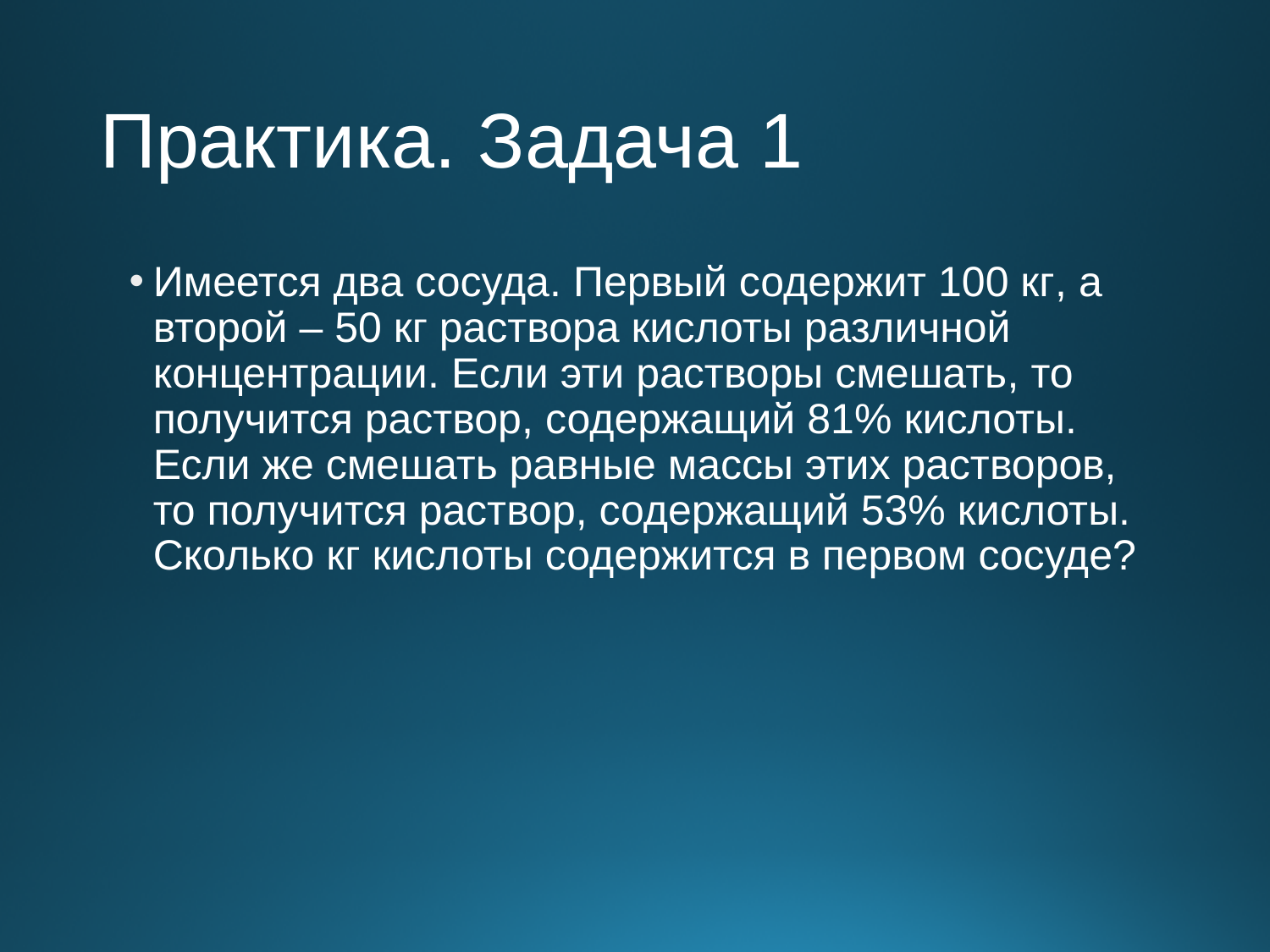

# Практика. Задача 1
Имеется два сосуда. Первый содержит 100 кг, а второй – 50 кг раствора кислоты различной концентрации. Если эти растворы смешать, то получится раствор, содержащий 81% кислоты. Если же смешать равные массы этих растворов, то получится раствор, содержащий 53% кислоты. Сколько кг кислоты содержится в первом сосуде?